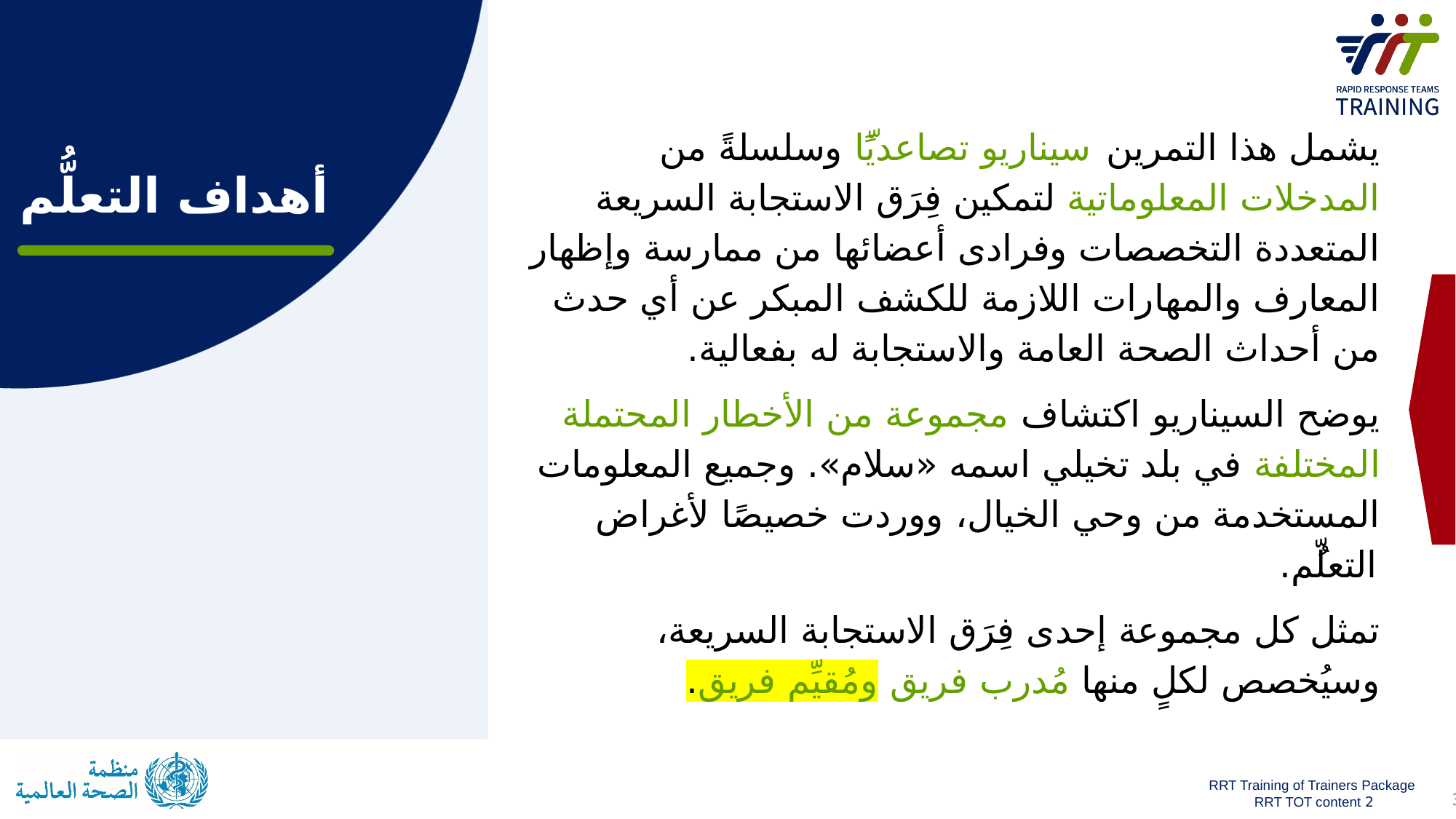

يشمل هذا التمرين سيناريو تصاعديًّا وسلسلةً من المدخلات المعلوماتية لتمكين فِرَق الاستجابة السريعة المتعددة التخصصات وفرادى أعضائها من ممارسة وإظهار المعارف والمهارات اللازمة للكشف المبكر عن أي حدث من أحداث الصحة العامة والاستجابة له بفعالية.
يوضح السيناريو اكتشاف مجموعة من الأخطار المحتملة المختلفة في بلد تخيلي اسمه «سلام». وجميع المعلومات المستخدمة من وحي الخيال، ووردت خصيصًا لأغراض التعلُّم.
تمثل كل مجموعة إحدى فِرَق الاستجابة السريعة، وسيُخصص لكلٍ منها مُدرب فريق ومُقيِّم فريق.

أهداف التعلُّم